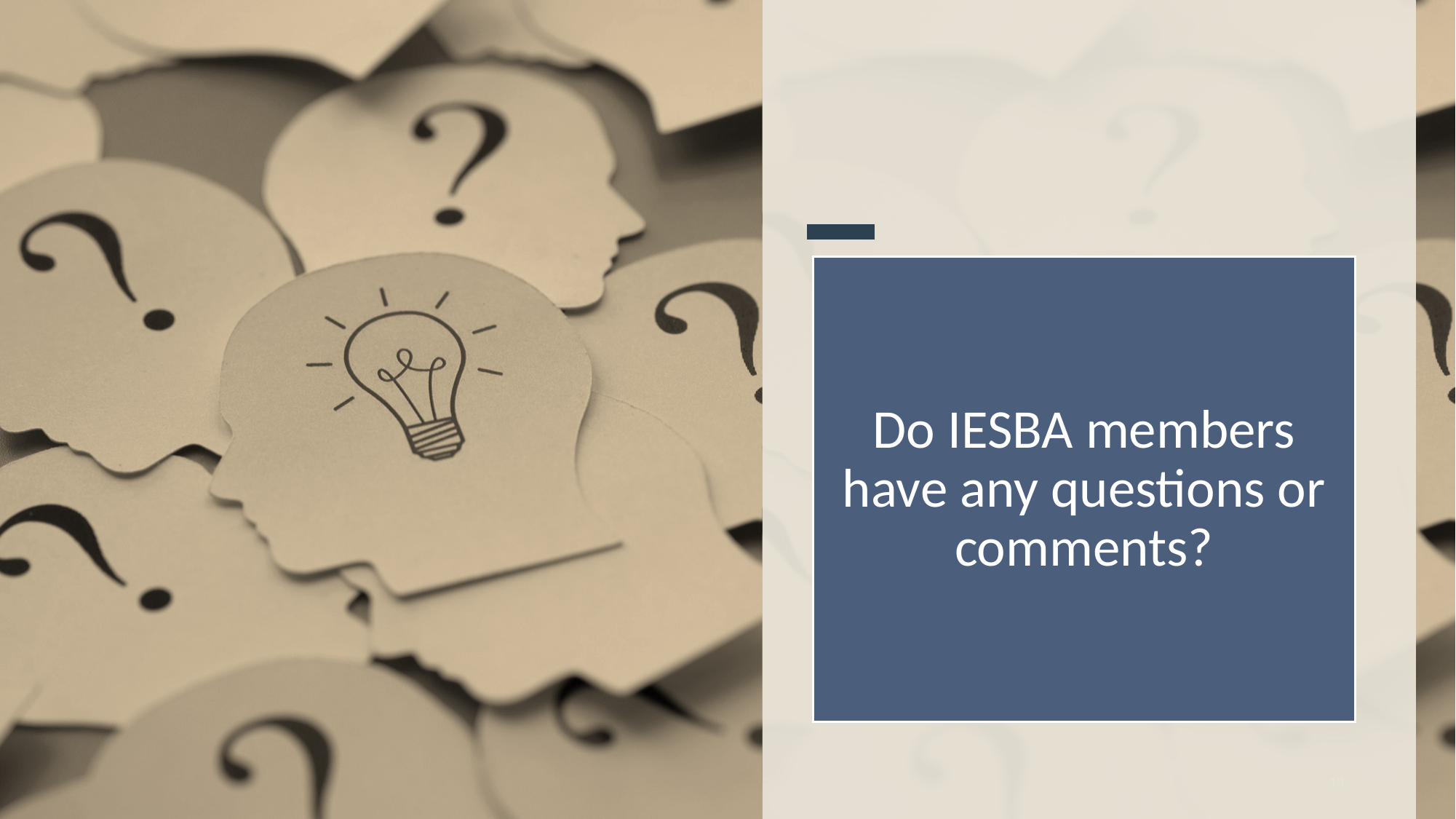

Do IESBA members have any questions or comments?
13